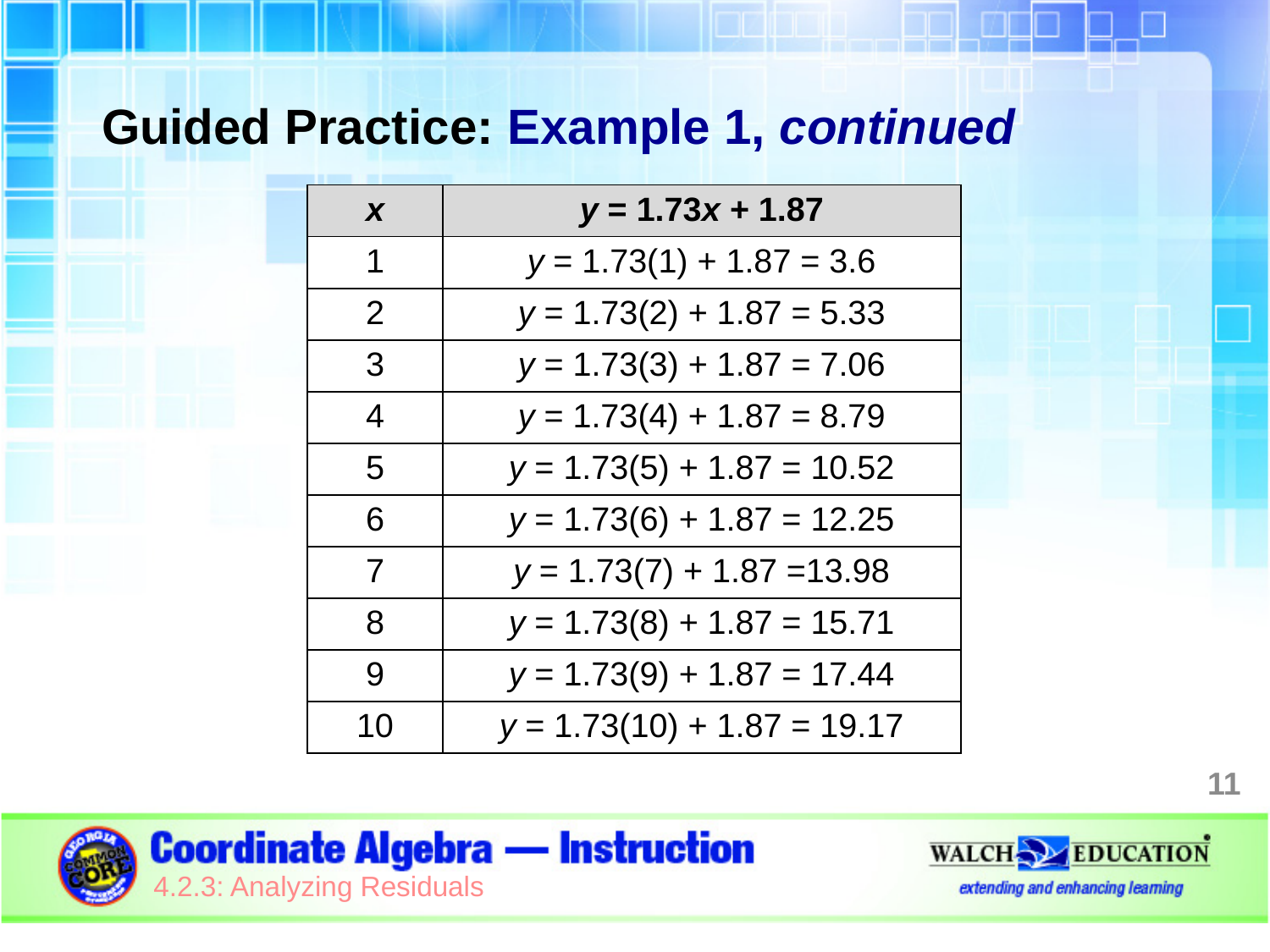

Guided Practice: Example 1, continued

| x | y = 1.73x + 1.87 |
| --- | --- |
| 1 | y = 1.73(1) + 1.87 = 3.6 |
| 2 | y = 1.73(2) + 1.87 = 5.33 |
| 3 | y = 1.73(3) + 1.87 = 7.06 |
| 4 | y = 1.73(4) + 1.87 = 8.79 |
| 5 | y = 1.73(5) + 1.87 = 10.52 |
| 6 | y = 1.73(6) + 1.87 = 12.25 |
| 7 | y = 1.73(7) + 1.87 =13.98 |
| 8 | y = 1.73(8) + 1.87 = 15.71 |
| 9 | y = 1.73(9) + 1.87 = 17.44 |
| 10 | y = 1.73(10) + 1.87 = 19.17 |
11
4.2.3: Analyzing Residuals